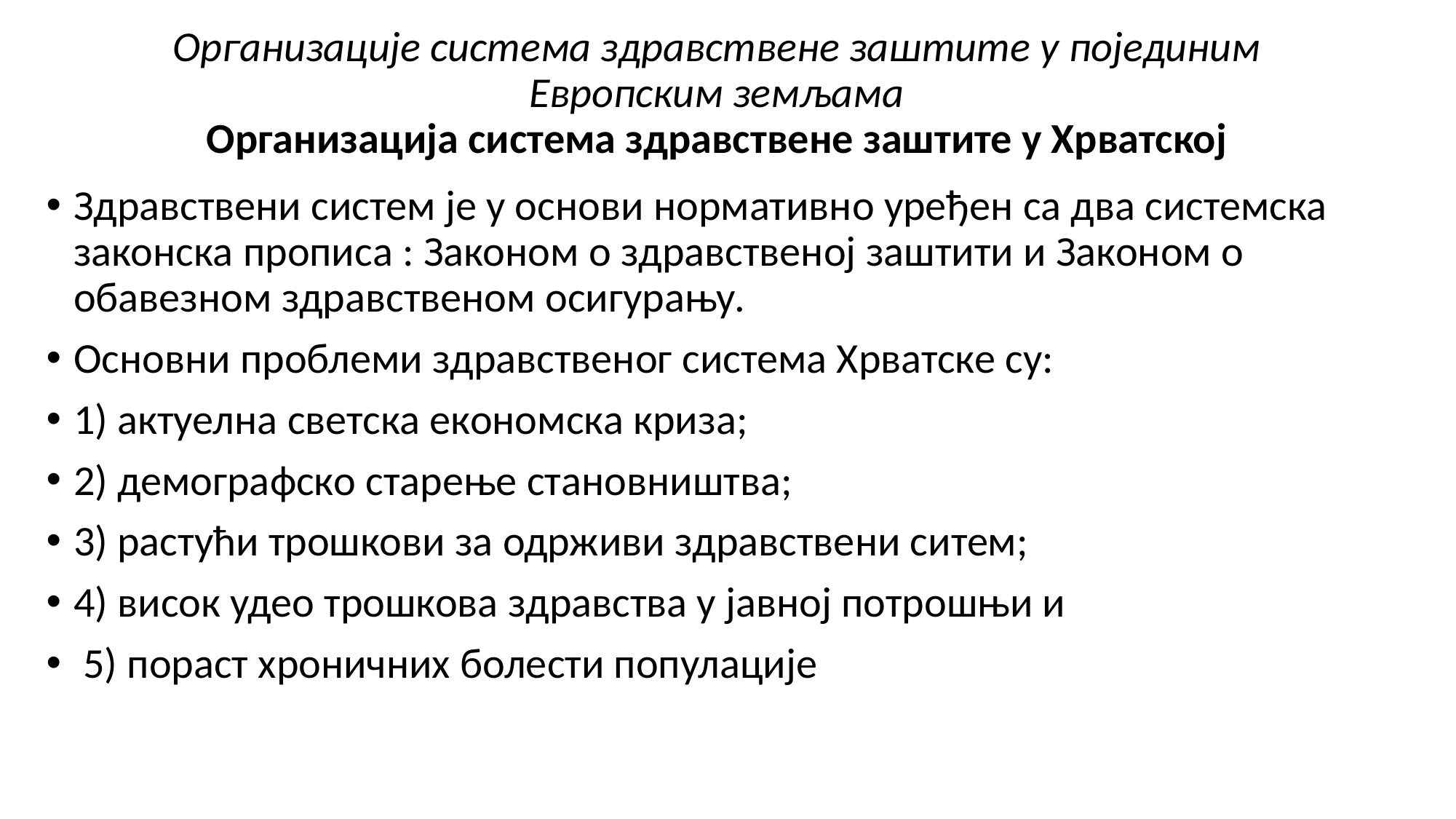

# Организације система здравствене заштите у појединим Европским земљама Организација система здравствене заштите у Хрватској
Здравствени систем је у основи нормативно уређен са два системска законска прописа : Законом о здравственој заштити и Законом о обавезном здравственом осигурању.
Основни проблеми здравственог система Хрватске су:
1) актуелна светска економска криза;
2) демографско старење становништва;
3) растући трошкови за одрживи здравствени ситем;
4) висок удео трошкова здравства у јавној потрошњи и
 5) пораст хроничних болести популације